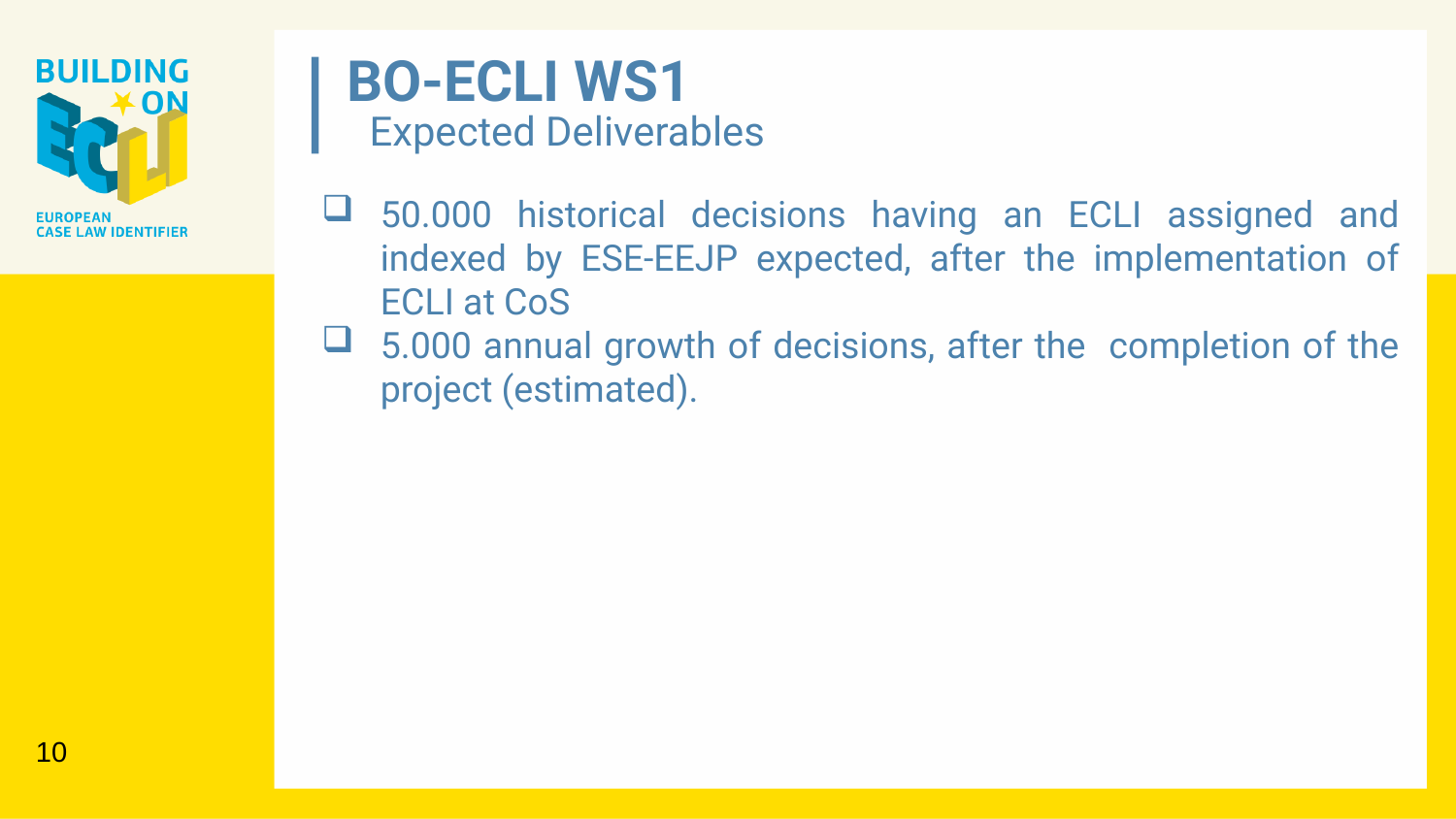

BO-ECLI WS1

 Expected Deliverables
50.000 historical decisions having an ECLI assigned and indexed by ESE-EEJP expected, after the implementation of ECLI at CoS
5.000 annual growth of decisions, after the  completion of the project (estimated).
10